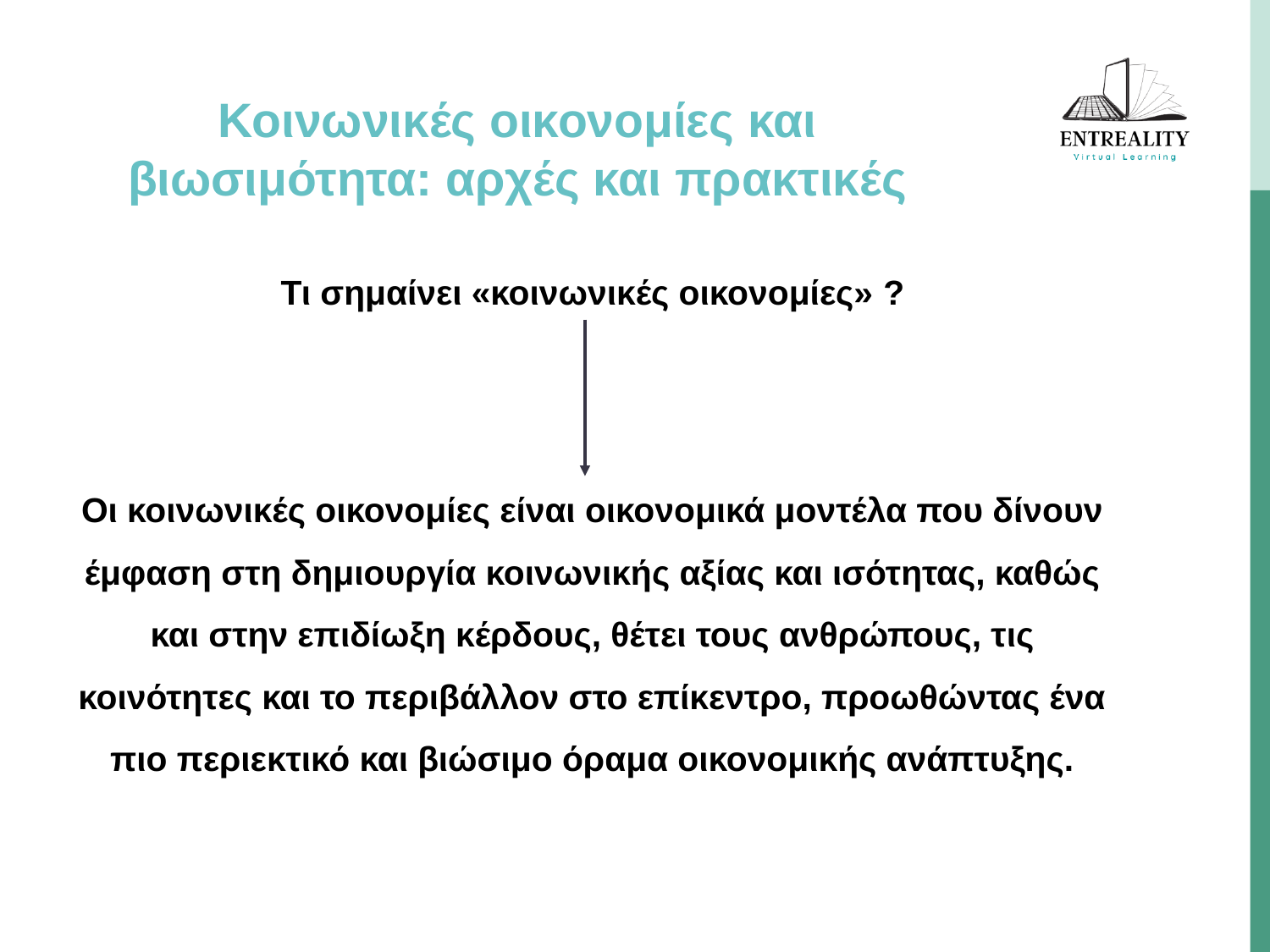

# Κοινωνικές οικονομίες και βιωσιμότητα: αρχές και πρακτικές
Τι σημαίνει «κοινωνικές οικονομίες» ?

Οι κοινωνικές οικονομίες είναι οικονομικά μοντέλα που δίνουν έμφαση στη δημιουργία κοινωνικής αξίας και ισότητας, καθώς και στην επιδίωξη κέρδους, θέτει τους ανθρώπους, τις κοινότητες και το περιβάλλον στο επίκεντρο, προωθώντας ένα πιο περιεκτικό και βιώσιμο όραμα οικονομικής ανάπτυξης.